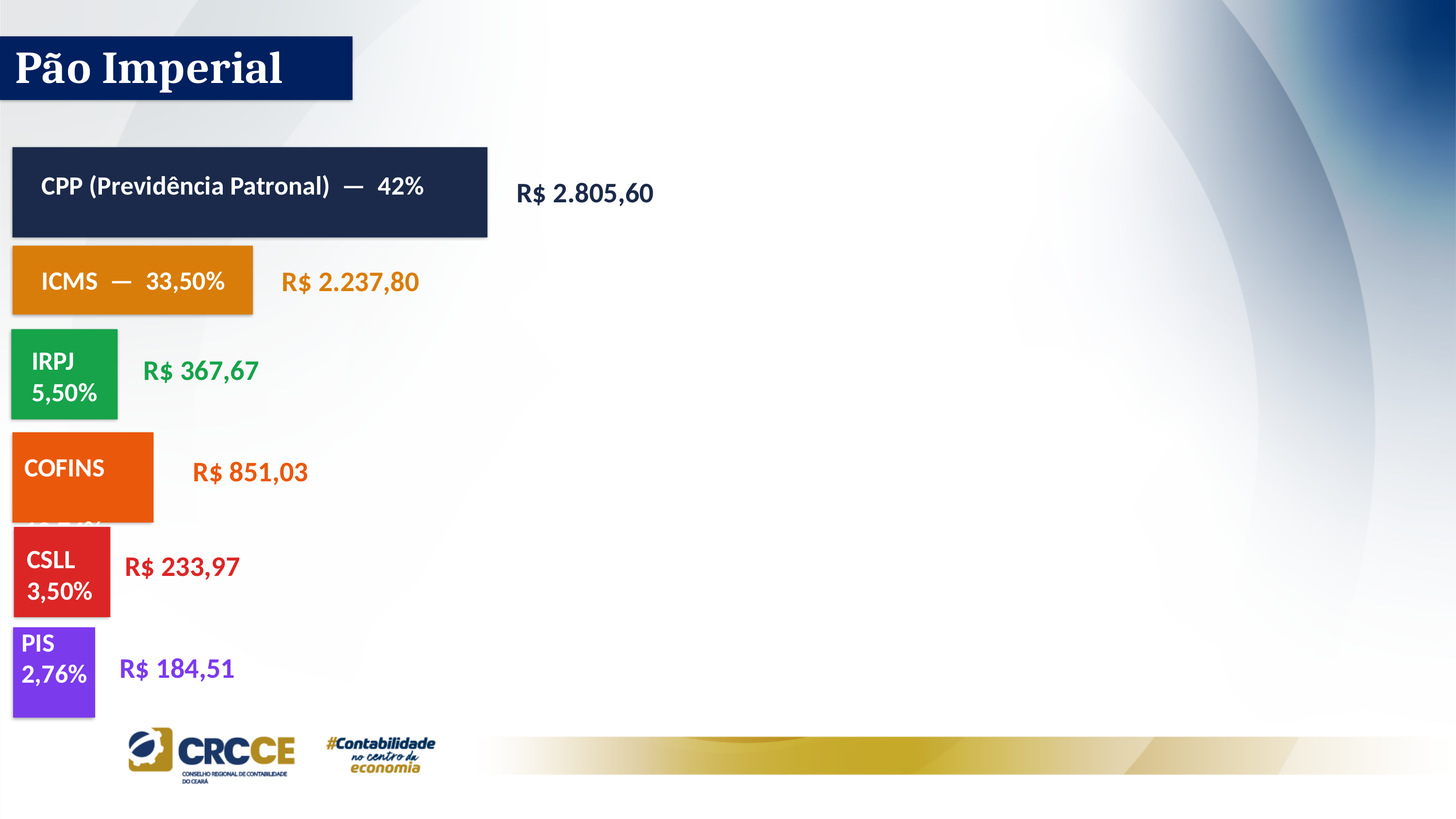

Pão Imperial

CPP (Previdência Patronal)  —  42%
R$ 2.805,60

R$ 2.237,80
ICMS  —  33,50%

IRPJ    5,50%
R$ 367,67

COFINS   12,74%
R$ 851,03

CSLL    3,50%
R$ 233,97
PIS   2,76%

R$ 184,51